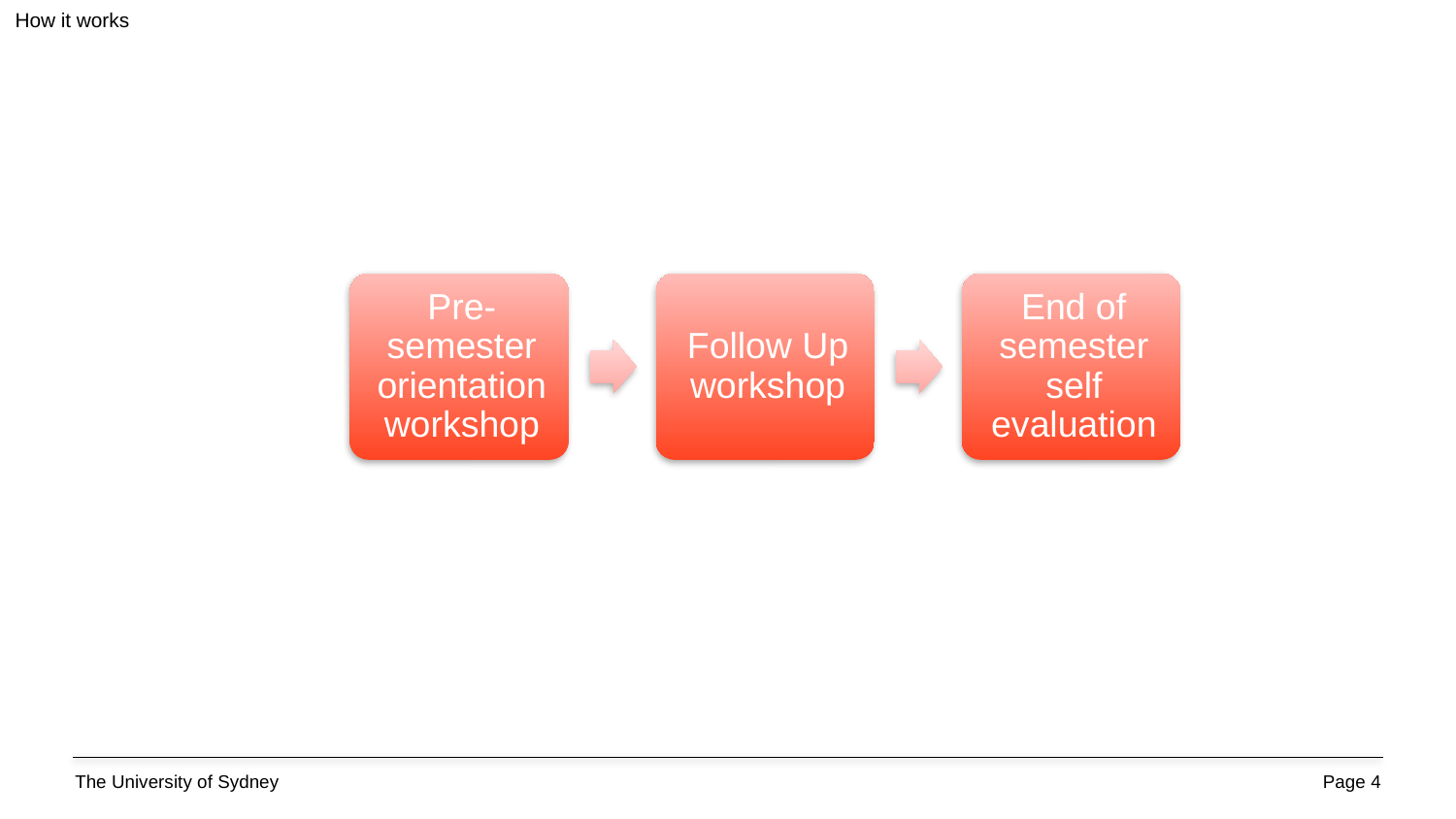

How it works
Pre-semester orientation workshop

Follow Up workshop

End of semester self evaluation